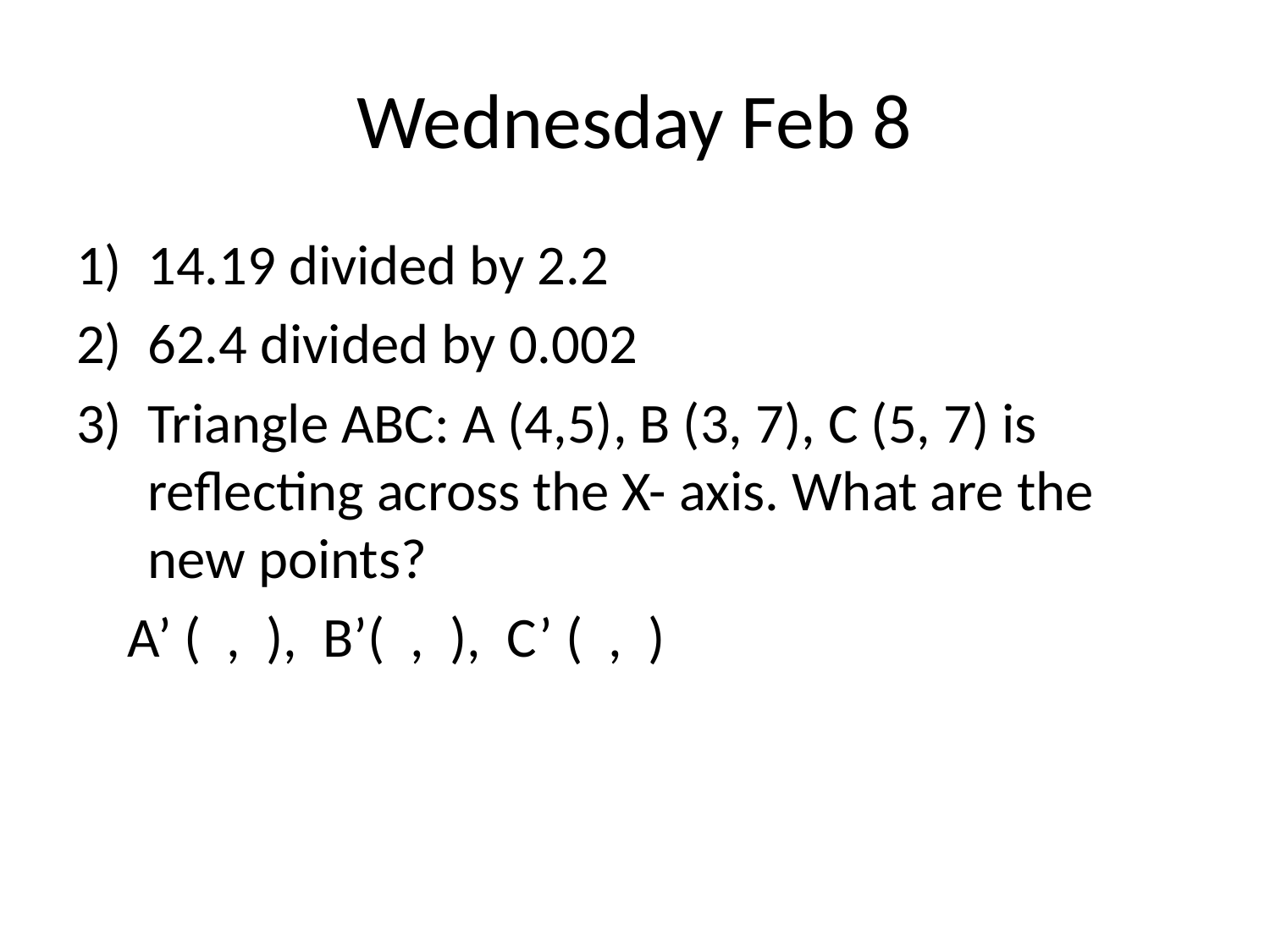

# Wednesday Feb 8
14.19 divided by 2.2
62.4 divided by 0.002
Triangle ABC: A (4,5), B (3, 7), C (5, 7) is reflecting across the X- axis. What are the new points?
    A’ (  ,  ),  B’(  ,  ),  C’ (  ,  )